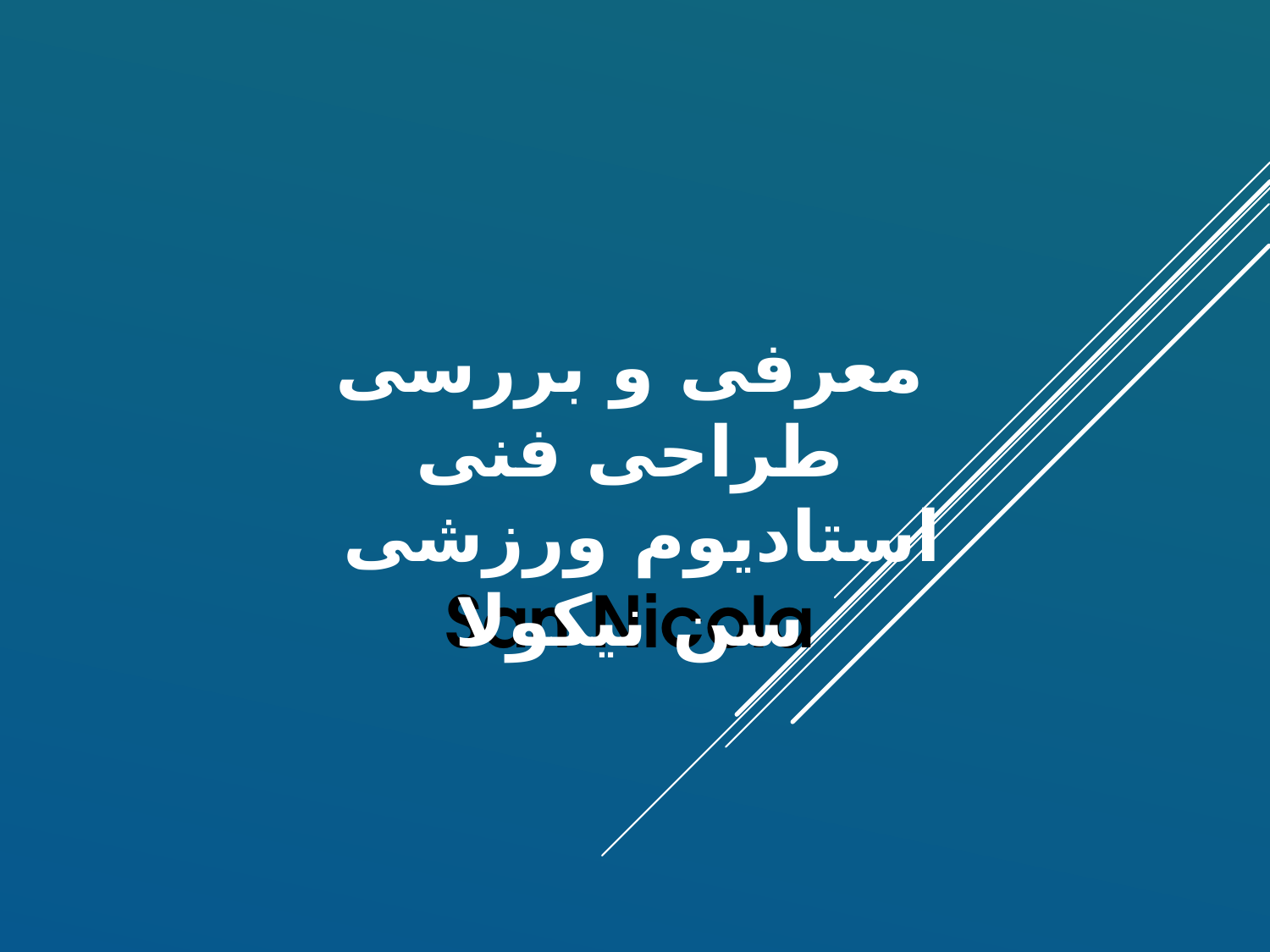

معرفی و بررسی طراحی فنی استادیوم ورزشی
سن نیکولا
San Nicola